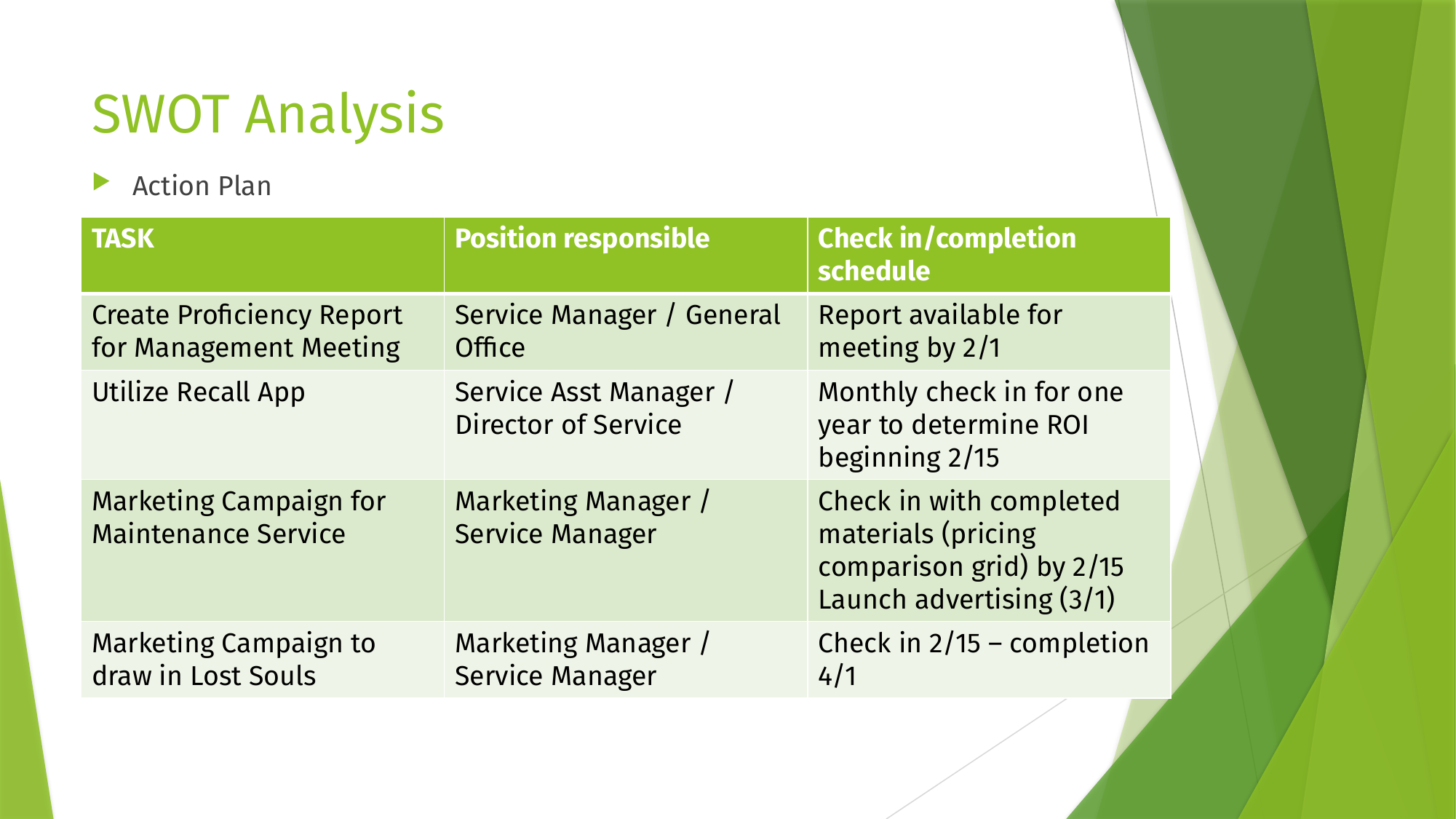

# SWOT Analysis
Action Plan

| TASK | Position responsible | Check in/completion schedule |
| --- | --- | --- |
| Create Proficiency Report for Management Meeting | Service Manager / General Office | Report available for meeting by 2/1 |
| Utilize Recall App | Service Asst Manager / Director of Service | Monthly check in for one year to determine ROI beginning 2/15 |
| Marketing Campaign for Maintenance Service | Marketing Manager / Service Manager | Check in with completed materials (pricing comparison grid) by 2/15 Launch advertising (3/1) |
| Marketing Campaign to draw in Lost Souls | Marketing Manager / Service Manager | Check in 2/15 – completion 4/1 |